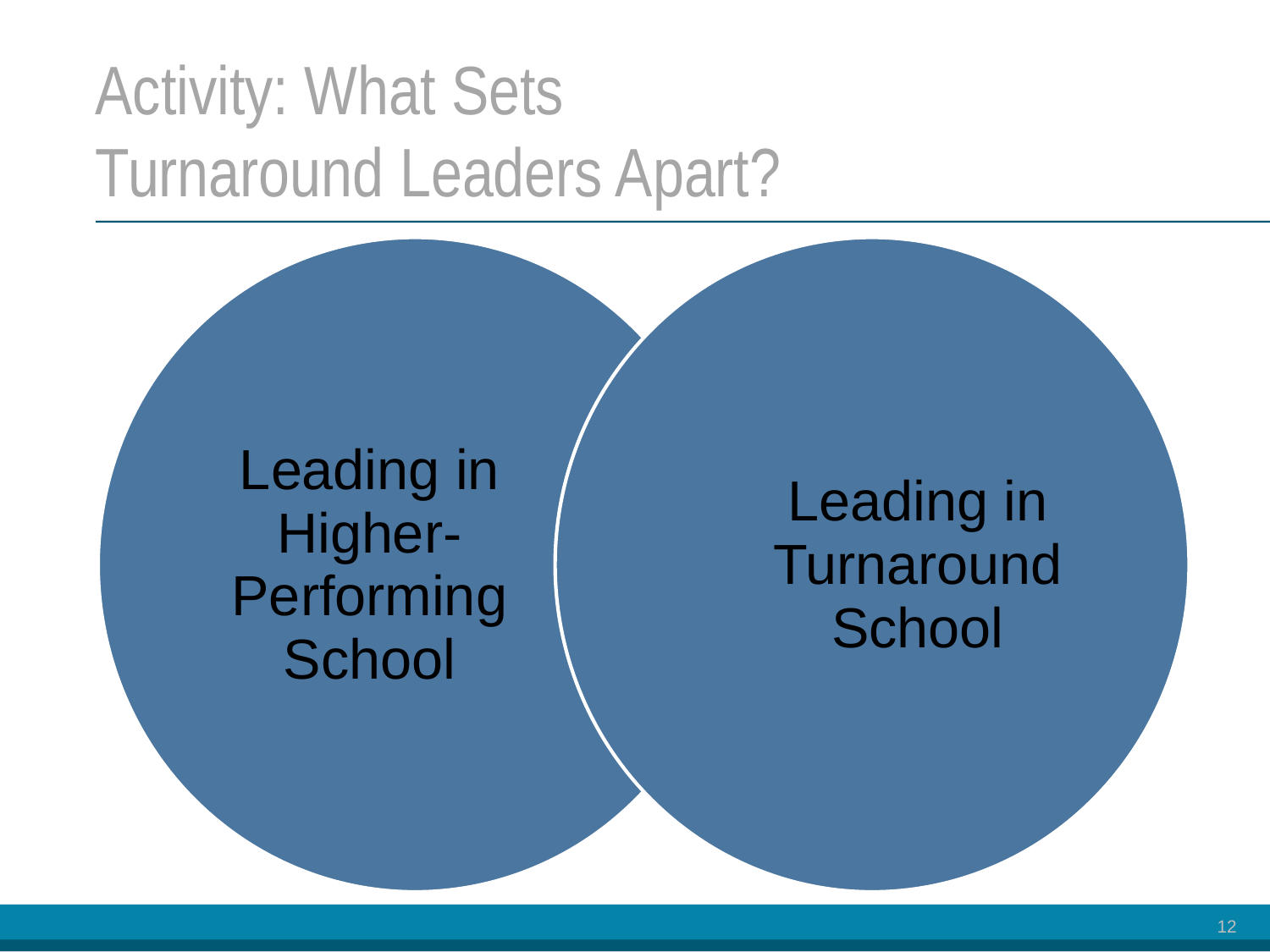

# Activity: What Sets Turnaround Leaders Apart?
Leading in Higher- Performing School
Leading in Turnaround School
12